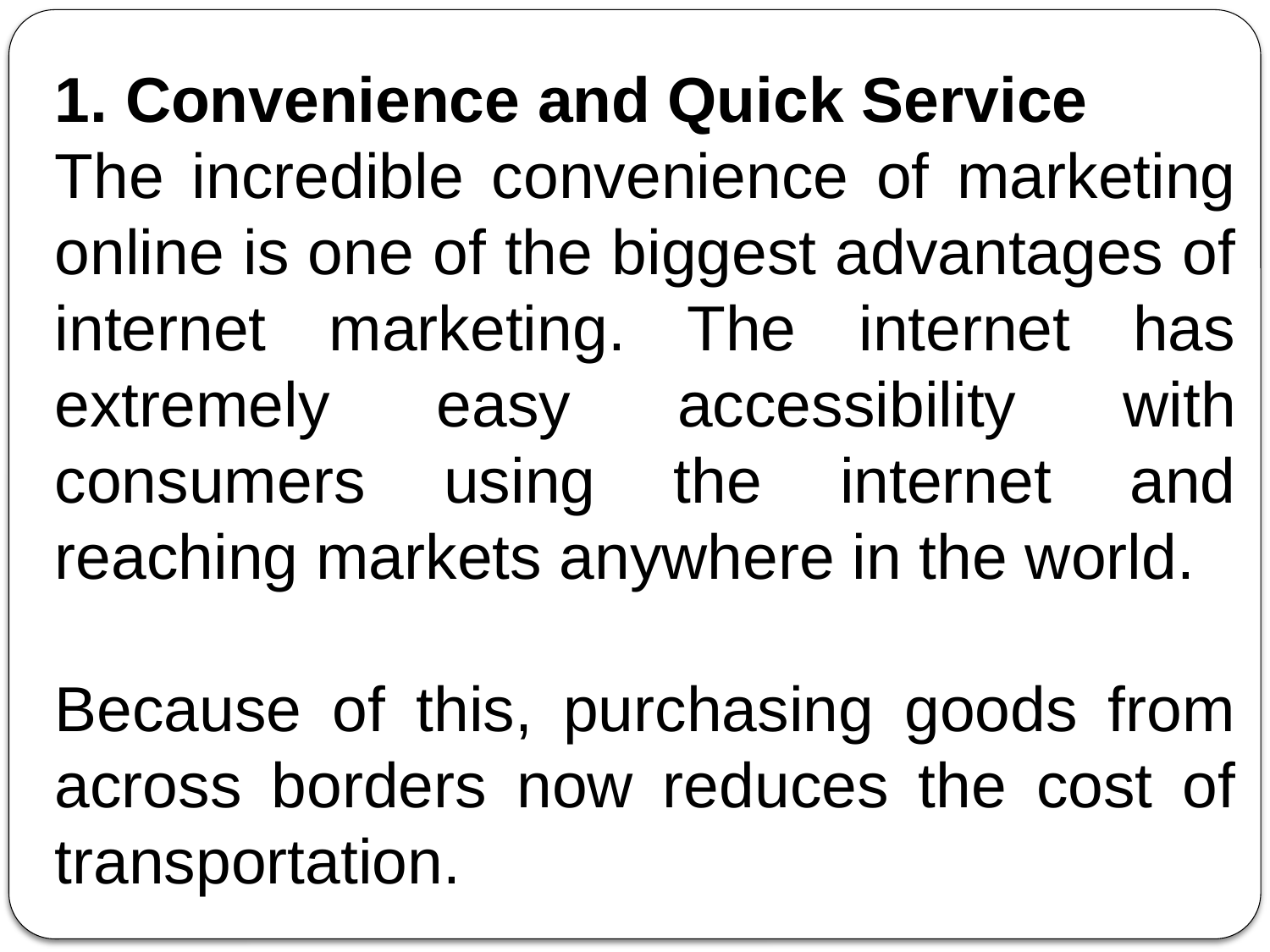

1. Convenience and Quick Service
The incredible convenience of marketing online is one of the biggest advantages of internet marketing. The internet has extremely easy accessibility with consumers using the internet and reaching markets anywhere in the world.

Because of this, purchasing goods from across borders now reduces the cost of transportation.